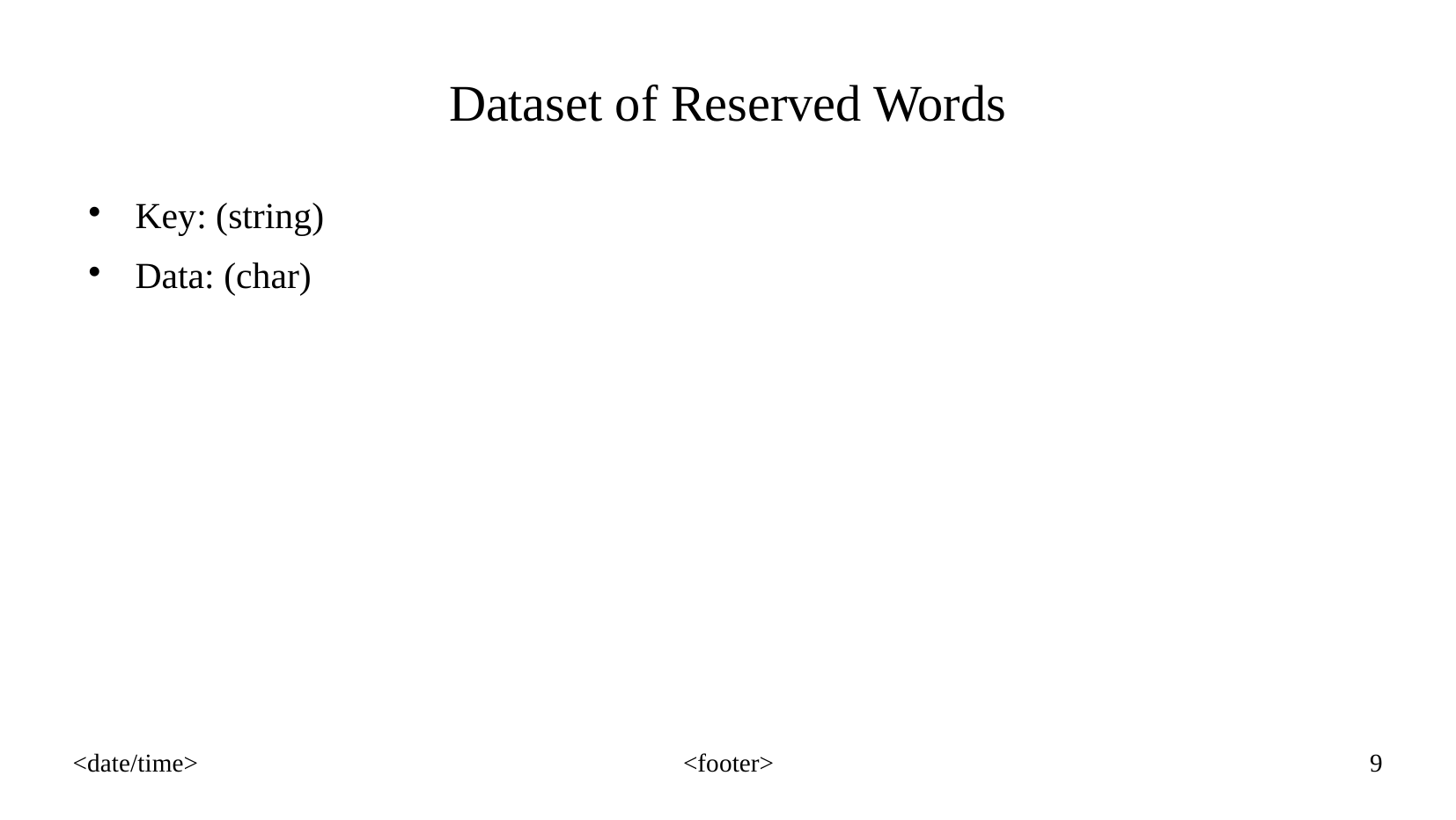

Dataset of Reserved Words
Key: (string)
Data: (char)